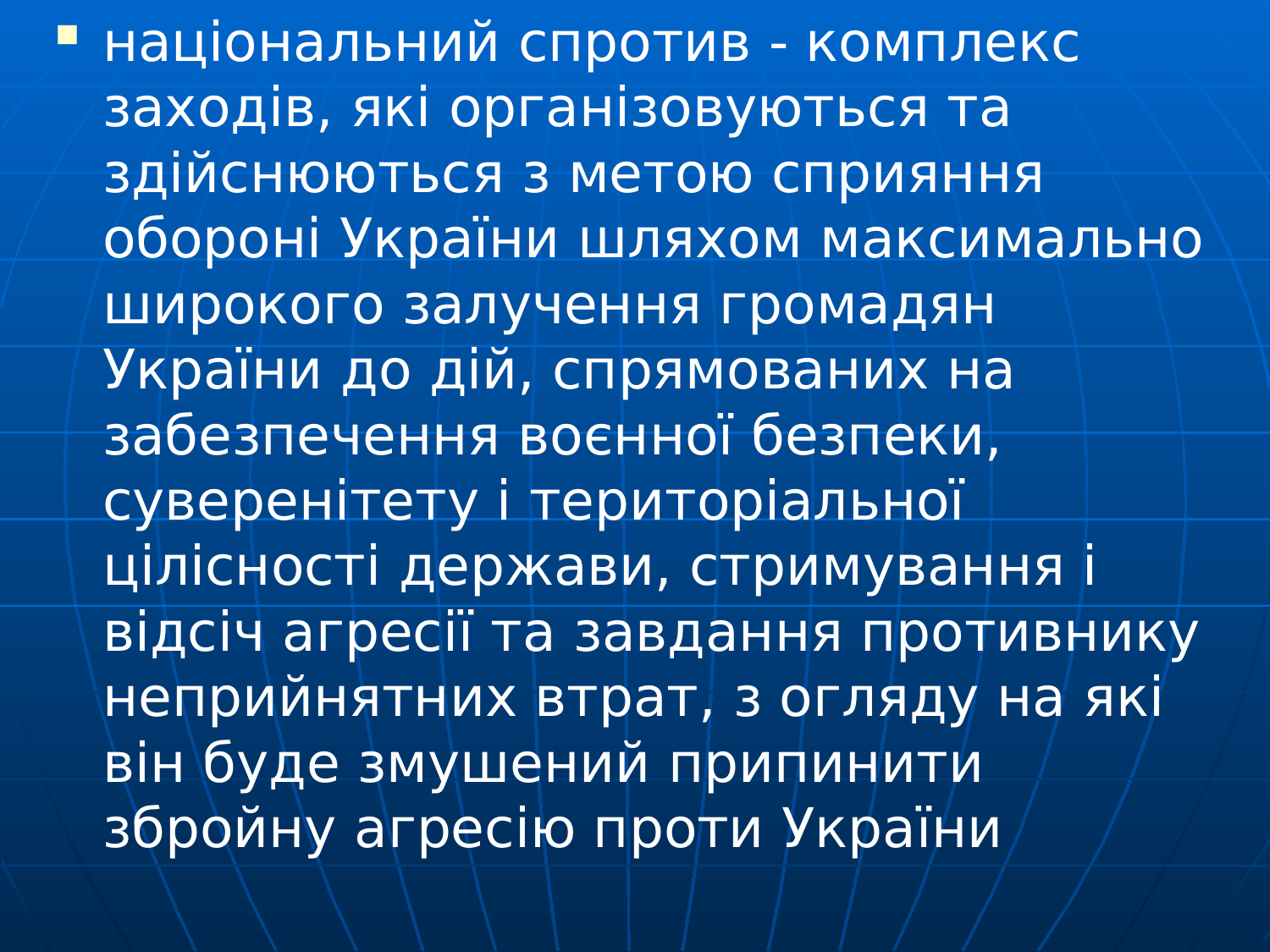

національний спротив - комплекс заходів, які організовуються та здійснюються з метою сприяння обороні України шляхом максимально широкого залучення громадян України до дій, спрямованих на забезпечення воєнної безпеки, суверенітету і територіальної цілісності держави, стримування і відсіч агресії та завдання противнику неприйнятних втрат, з огляду на які він буде змушений припинити збройну агресію проти України